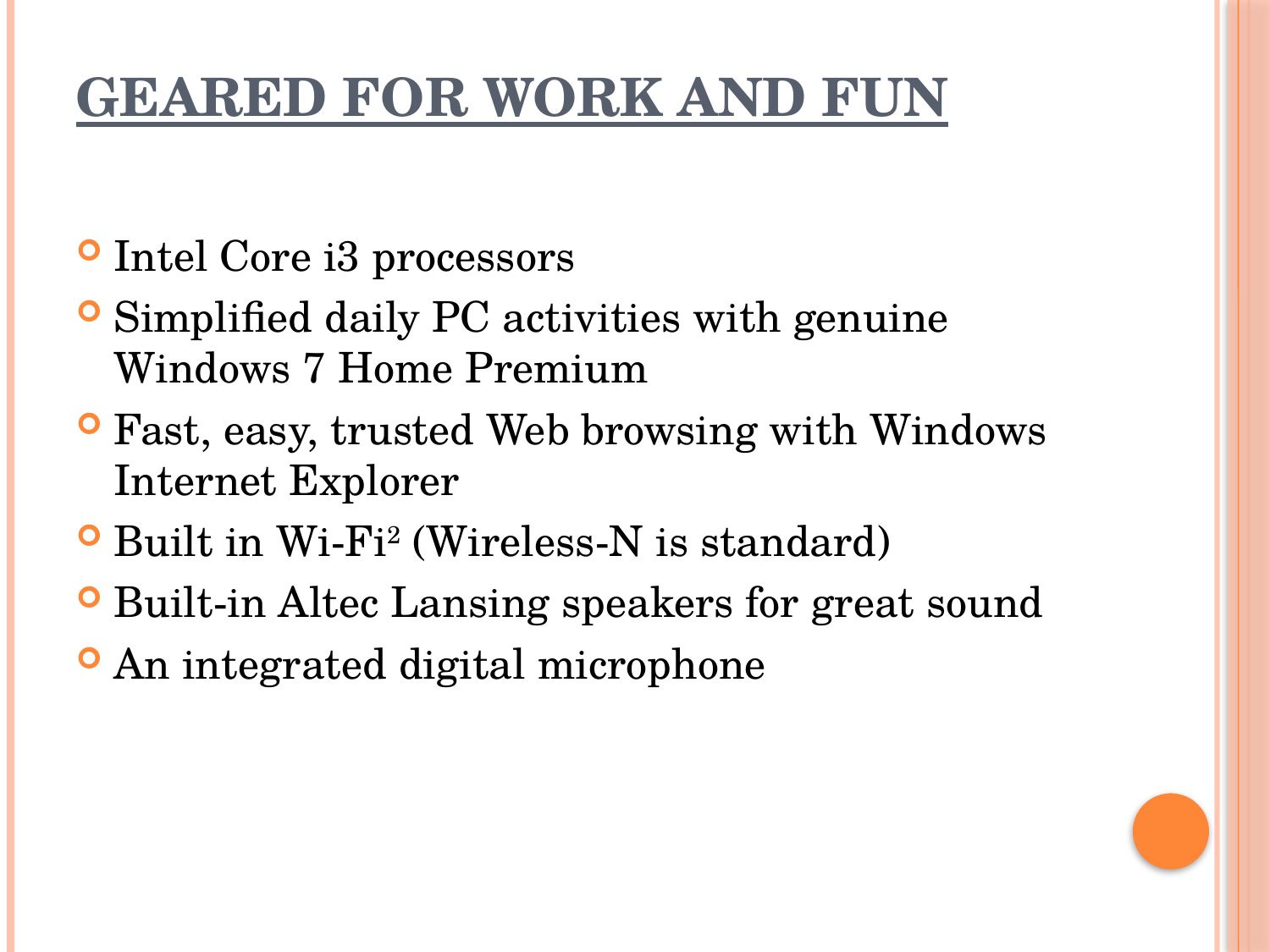

# Geared for work and fun
Intel Core i3 processors
Simplified daily PC activities with genuine Windows 7 Home Premium
Fast, easy, trusted Web browsing with Windows Internet Explorer
Built in Wi-Fi2 (Wireless-N is standard)
Built-in Altec Lansing speakers for great sound
An integrated digital microphone